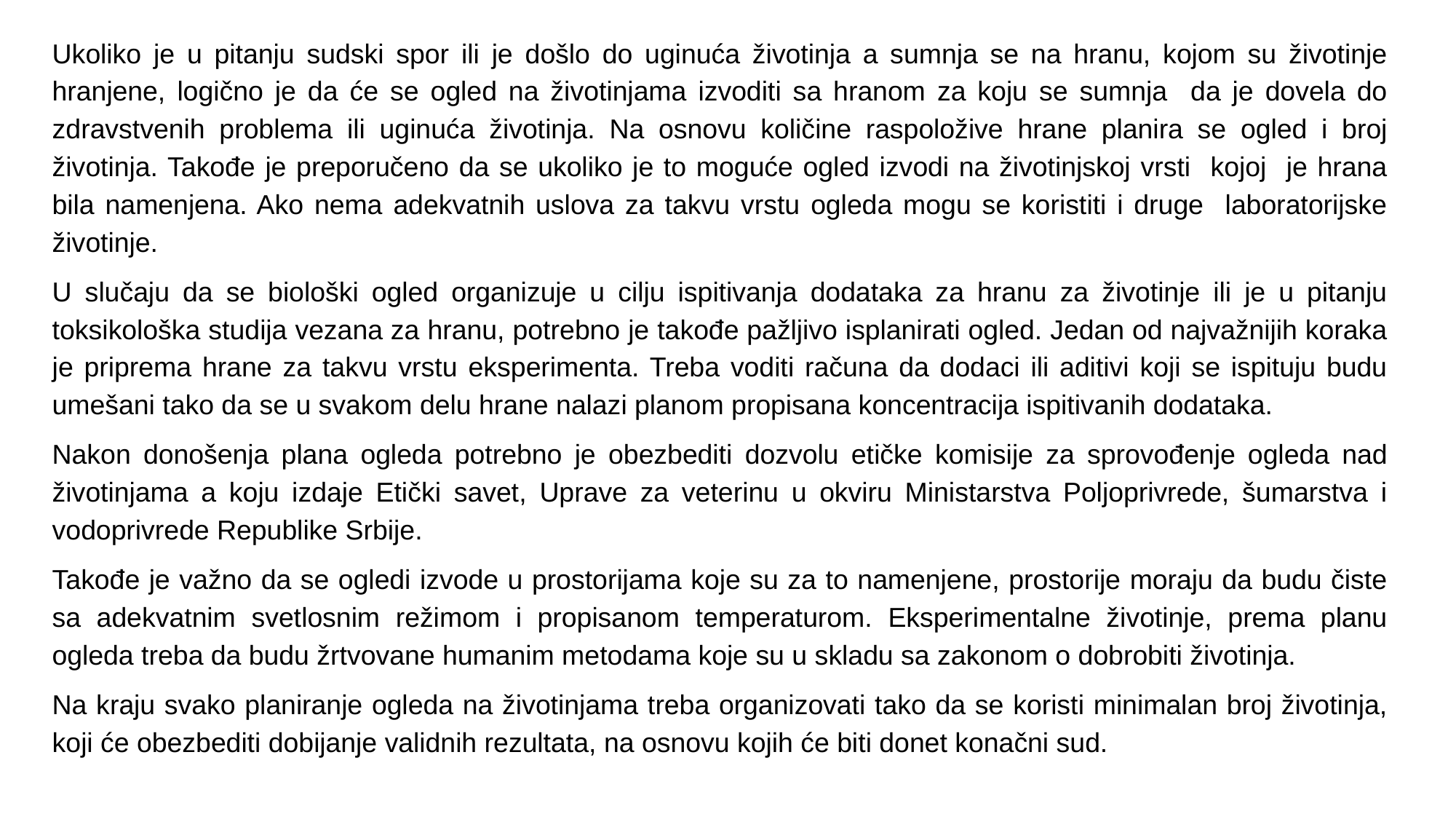

Ukoliko je u pitanju sudski spor ili je došlo do uginuća životinja a sumnja se na hranu, kojom su životinje hranjene, logično je da će se ogled na životinjama izvoditi sa hranom za koju se sumnja  da je dovela do zdravstvenih problema ili uginuća životinja. Na osnovu količine raspoložive hrane planira se ogled i broj životinja. Takođe je preporučeno da se ukoliko je to moguće ogled izvodi na životinjskoj vrsti  kojoj  je hrana bila namenjena. Ako nema adekvatnih uslova za takvu vrstu ogleda mogu se koristiti i druge  laboratorijske životinje.
U slučaju da se biološki ogled organizuje u cilju ispitivanja dodataka za hranu za životinje ili je u pitanju toksikološka studija vezana za hranu, potrebno je takođe pažljivo isplanirati ogled. Jedan od najvažnijih koraka je priprema hrane za takvu vrstu eksperimenta. Treba voditi računa da dodaci ili aditivi koji se ispituju budu umešani tako da se u svakom delu hrane nalazi planom propisana koncentracija ispitivanih dodataka.
Nakon donošenja plana ogleda potrebno je obezbediti dozvolu etičke komisije za sprovođenje ogleda nad životinjama a koju izdaje Etički savet, Uprave za veterinu u okviru Ministarstva Poljoprivrede, šumarstva i vodoprivrede Republike Srbije.
Takođe je važno da se ogledi izvode u prostorijama koje su za to namenjene, prostorije moraju da budu čiste sa adekvatnim svetlosnim režimom i propisanom temperaturom. Eksperimentalne životinje, prema planu ogleda treba da budu žrtvovane humanim metodama koje su u skladu sa zakonom o dobrobiti životinja.
Na kraju svako planiranje ogleda na životinjama treba organizovati tako da se koristi minimalan broj životinja, koji će obezbediti dobijanje validnih rezultata, na osnovu kojih će biti donet konačni sud.